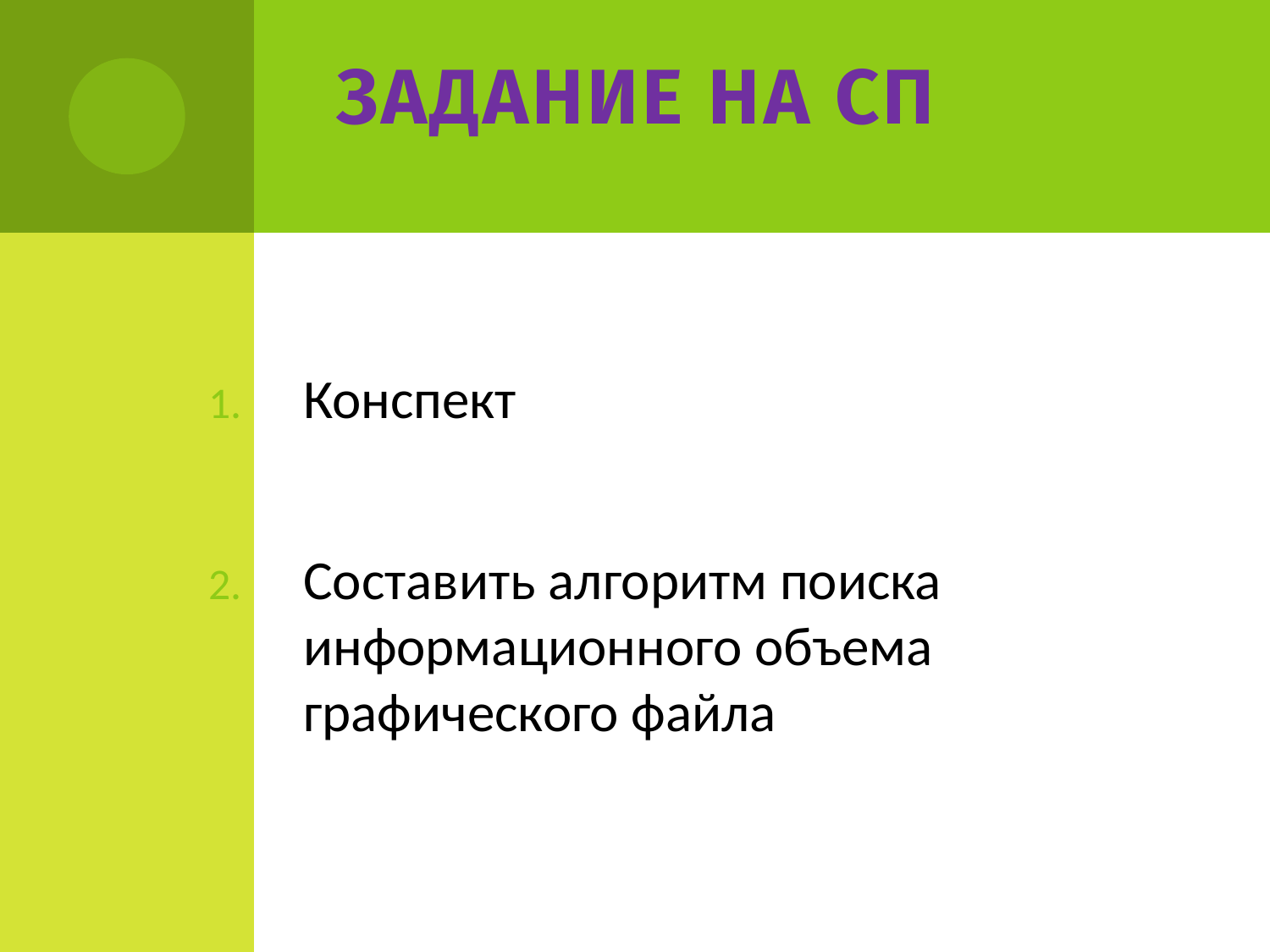

# Задание на СП
Конспект

Составить алгоритм поиска информационного объема графического файла